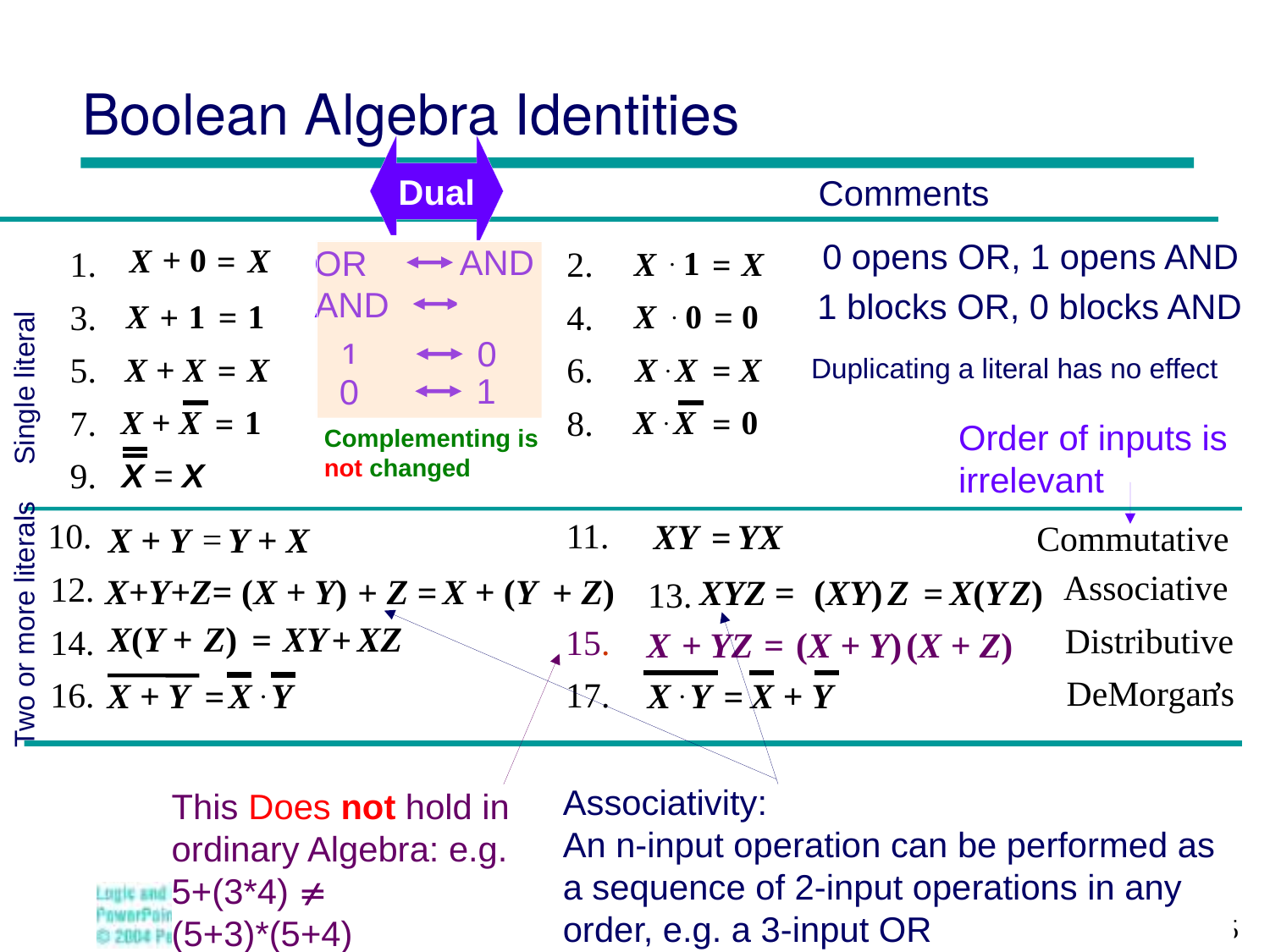

# Boolean Algebra Identities
Dual
Comments

0 opens OR, 1 opens AND
OR
+ 0
X
X
=
   1
1
X
+
=
X + X
X
=
1
X + X

=

X = X

AND

1.
3.
5.
7.
9.
2.
4.
6.
8.
. 1
X
X
=
 . 0
0
X
=
X . X
X
=
0
X . X

=

AND
1 blocks OR, 0 blocks AND
OR

1
0
Duplicating a literal has no effect

0
Single literal
1

Order of inputs is irrelevant
Complementing is
not changed

10.
12.
14.
16.
11.
XY
YX
=
Commutative
Associative
Distributive
DeMorgan
’
s
=
X + Y
Y + X
(X + Y)
Z
 X + (Y
Z)
X+Y+Z=
(XY)
Z
X(Y
Z)
+
=
+
XYZ =
=
13.
Two or more literals

X(Y +
 Z)
XY
XZ
=
+
15.
X
+ YZ
=
(X + Y)
(X + Z)

17.
X + Y
X . Y
X . Y
X + Y

=
=

Associativity:
An n-input operation can be performed as a sequence of 2-input operations in any order, e.g. a 3-input OR
This Does not hold in ordinary Algebra: e.g.
5+(3*4) ≠ (5+3)*(5+4)
Chapter 1            15